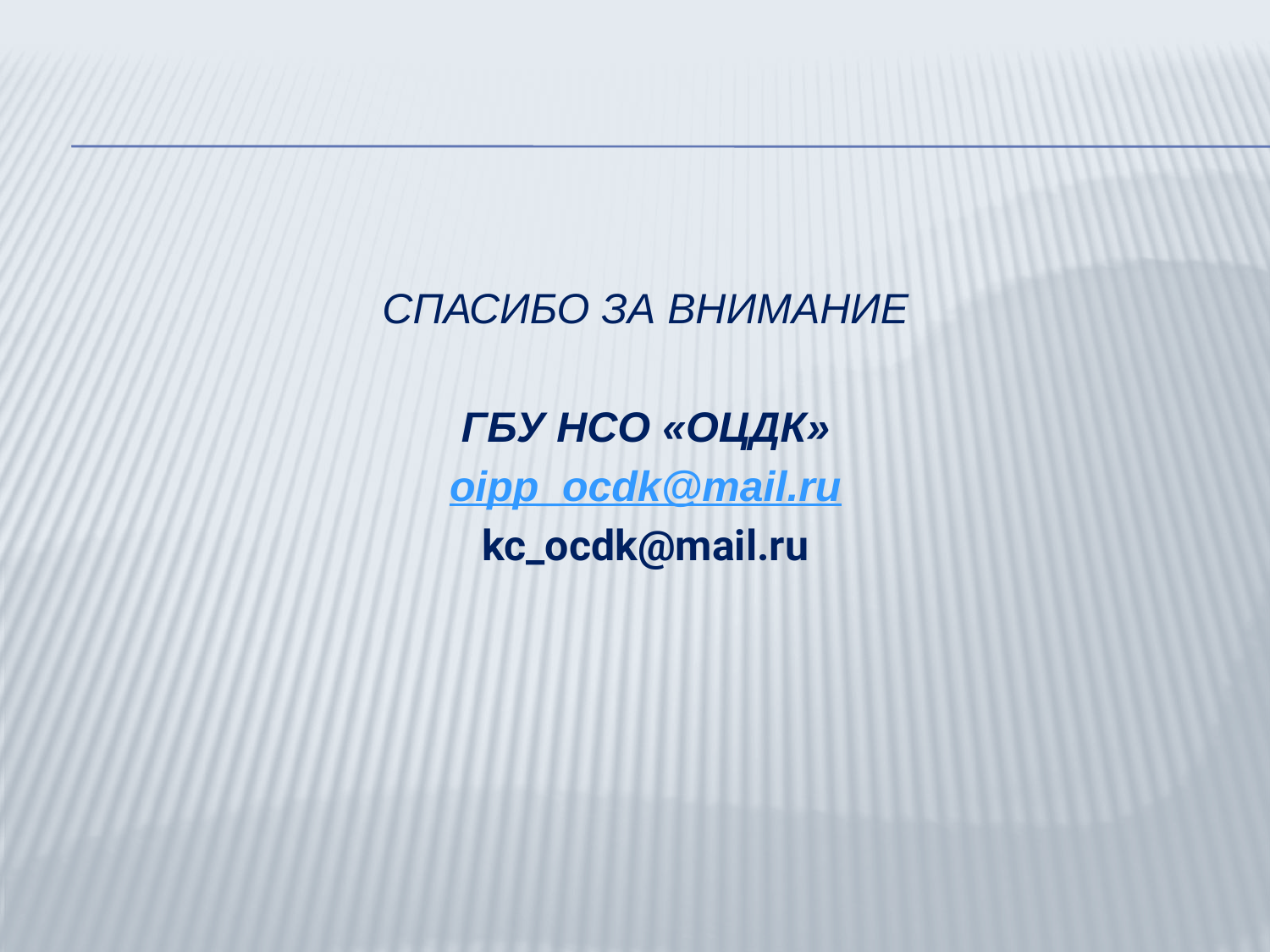

#

СПАСИБО ЗА ВНИМАНИЕ

ГБУ НСО «ОЦДК»
oipp_ocdk@mail.ru
kc_ocdk@mail.ru